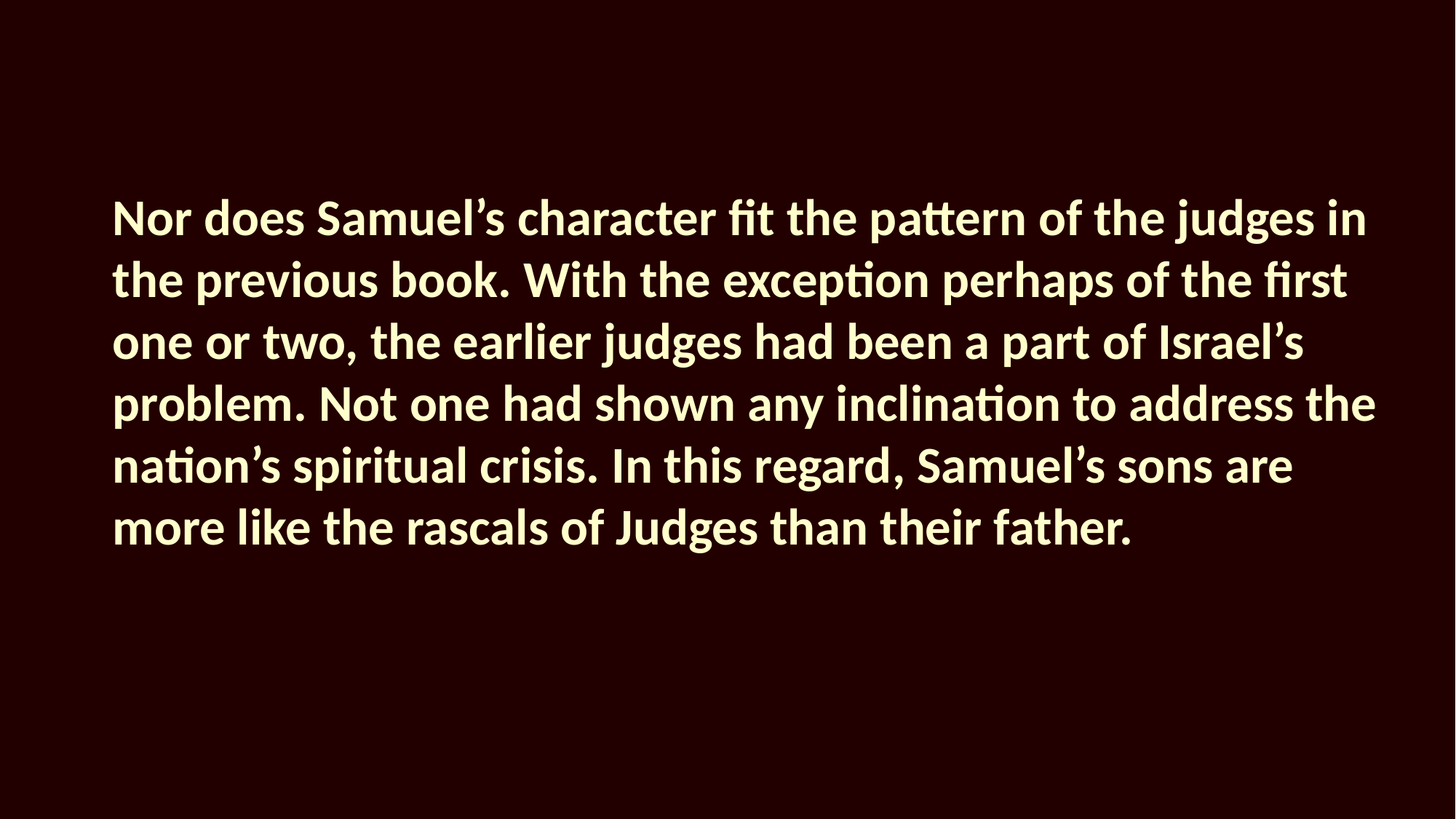

Nor does Samuel’s character fit the pattern of the judges in the previous book. With the exception perhaps of the first one or two, the earlier judges had been a part of Israel’s problem. Not one had shown any inclination to address the nation’s spiritual crisis. In this regard, Samuel’s sons are more like the rascals of Judges than their father.